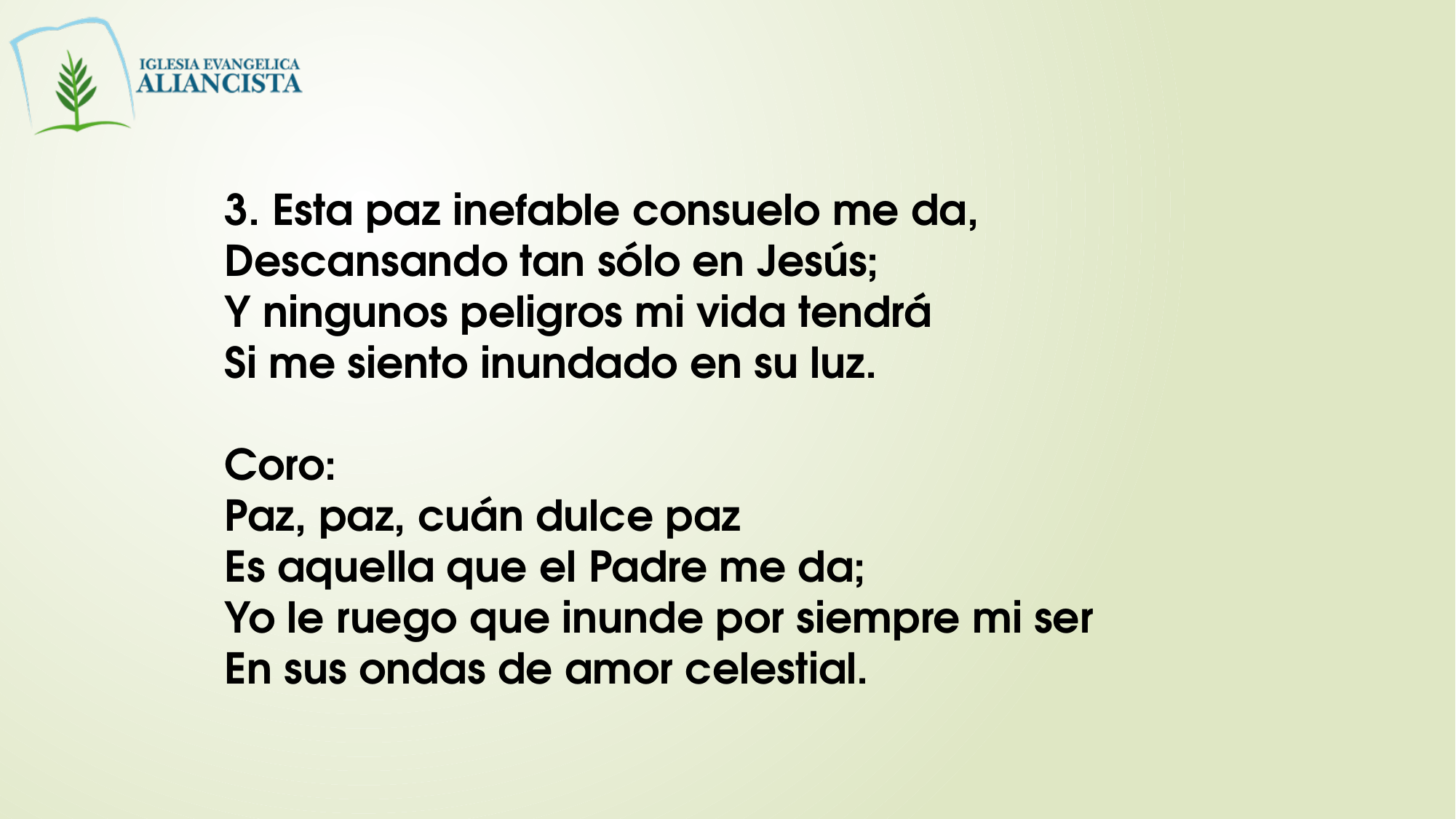

3. Esta paz inefable consuelo me da,
Descansando tan sólo en Jesús;
Y ningunos peligros mi vida tendrá
Si me siento inundado en su luz.

Coro:
Paz, paz, cuán dulce paz
Es aquella que el Padre me da;
Yo le ruego que inunde por siempre mi ser
En sus ondas de amor celestial.